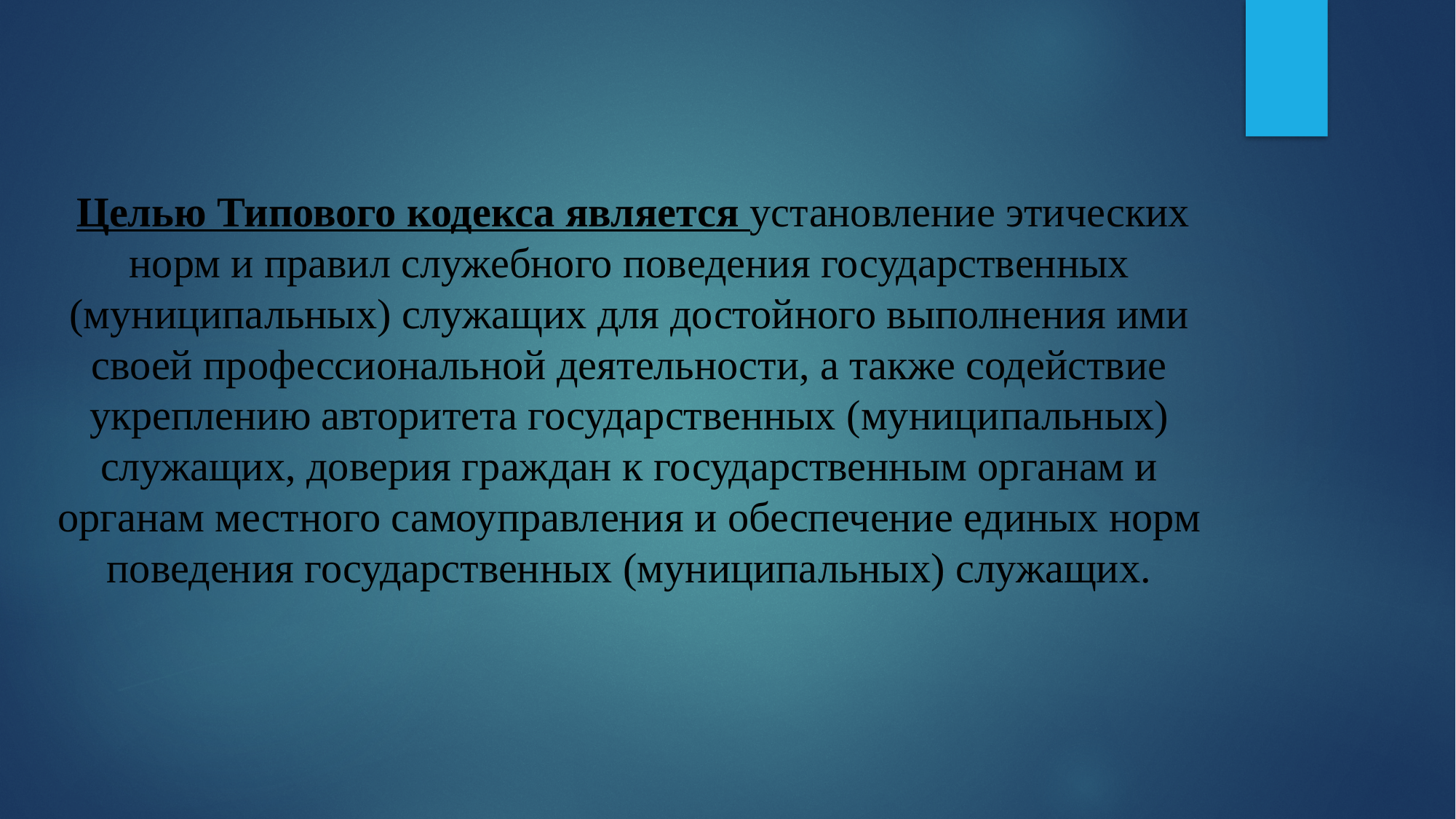

Целью Типового кодекса является установление этических норм и правил служебного поведения государственных (муниципальных) служащих для достойного выполнения ими своей профессиональной деятельности, а также содействие укреплению авторитета государственных (муниципальных) служащих, доверия граждан к государственным органам и органам местного самоуправления и обеспечение единых норм поведения государственных (муниципальных) служащих.